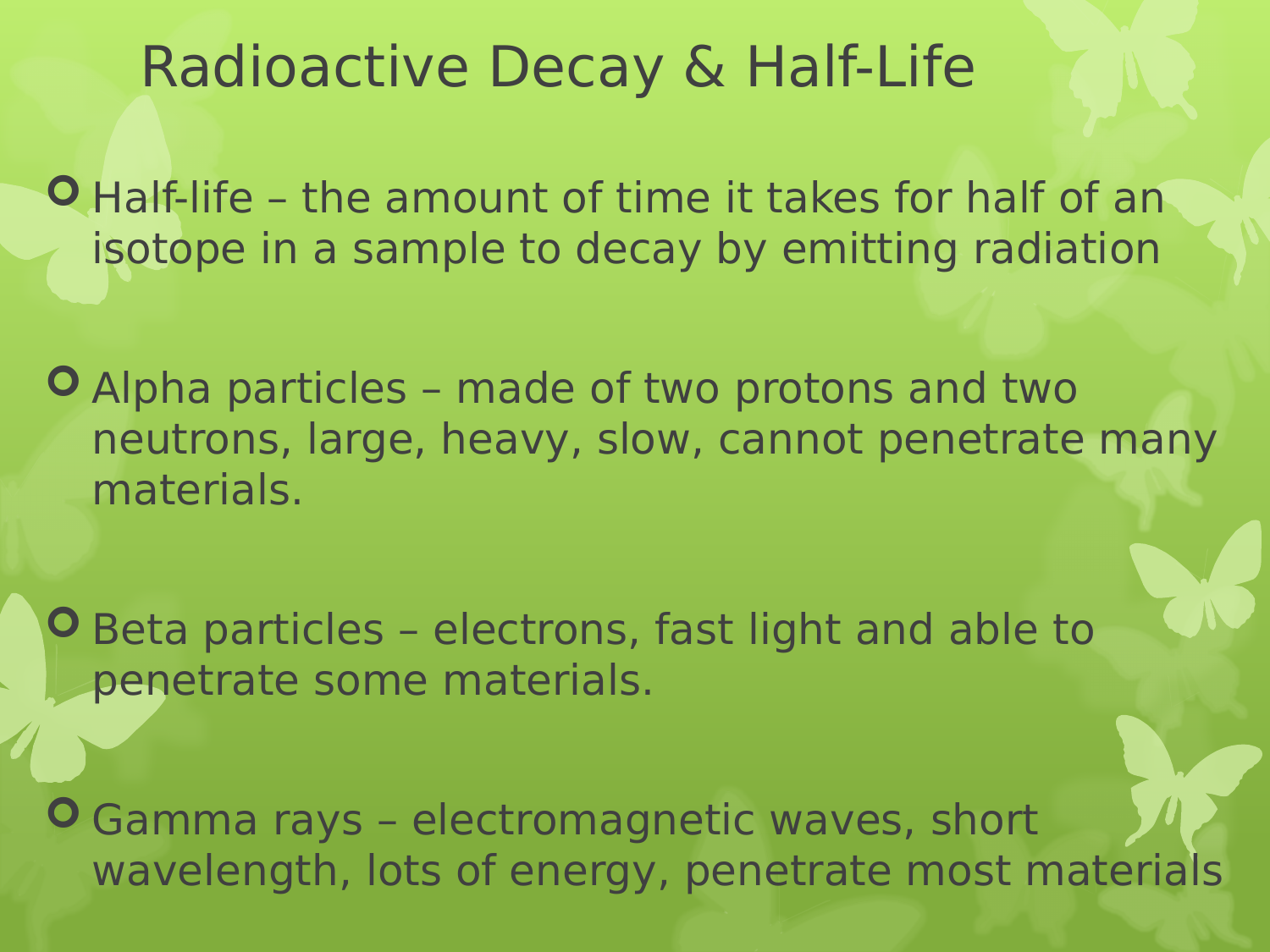

# Radioactive Decay & Half-Life
Half-life – the amount of time it takes for half of an isotope in a sample to decay by emitting radiation

Alpha particles – made of two protons and two neutrons, large, heavy, slow, cannot penetrate many materials.

Beta particles – electrons, fast light and able to penetrate some materials.

Gamma rays – electromagnetic waves, short wavelength, lots of energy, penetrate most materials